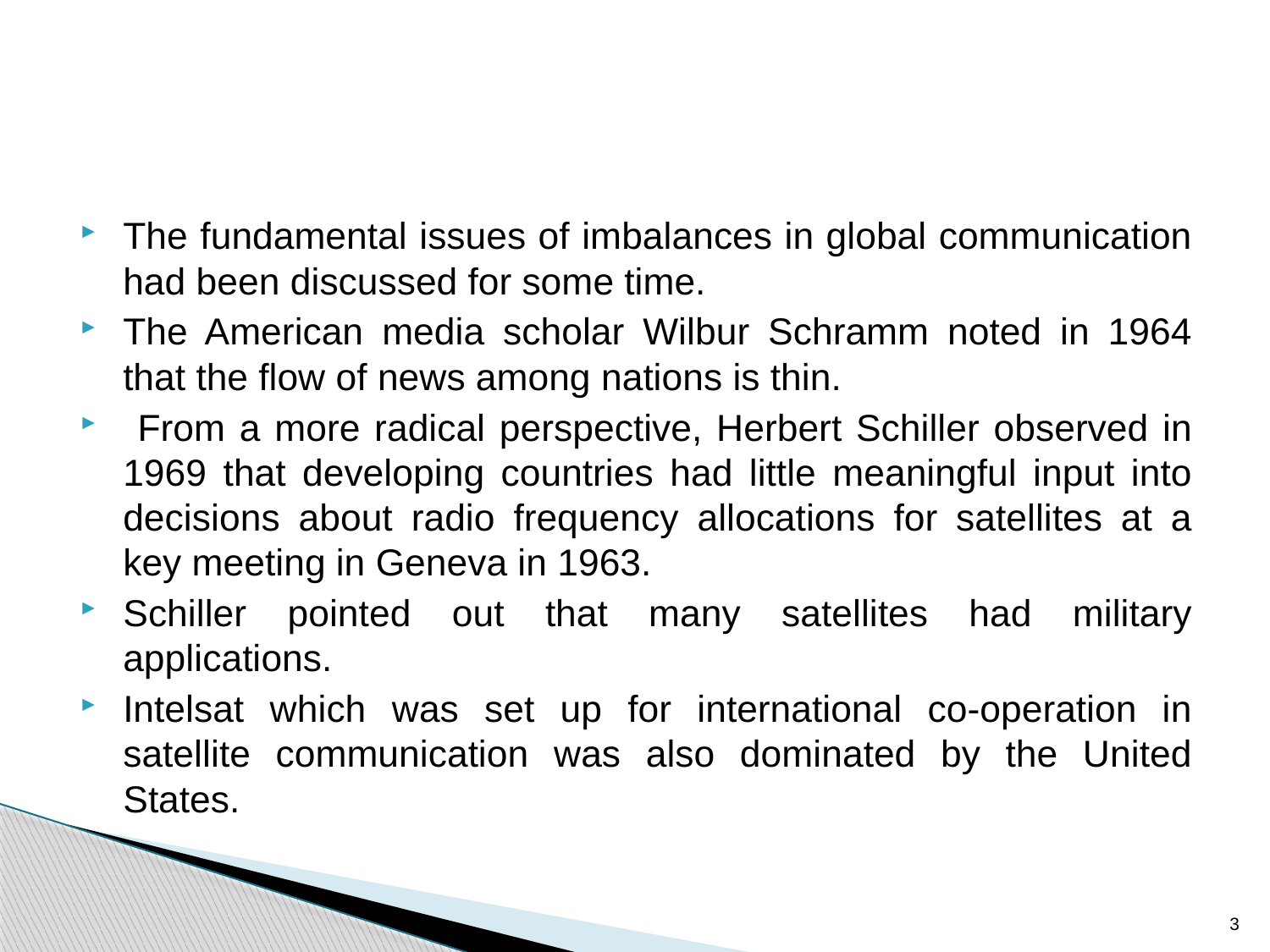

#
The fundamental issues of imbalances in global communication had been discussed for some time.
The American media scholar Wilbur Schramm noted in 1964 that the flow of news among nations is thin.
 From a more radical perspective, Herbert Schiller observed in 1969 that developing countries had little meaningful input into decisions about radio frequency allocations for satellites at a key meeting in Geneva in 1963.
Schiller pointed out that many satellites had military applications.
Intelsat which was set up for international co-operation in satellite communication was also dominated by the United States.
3